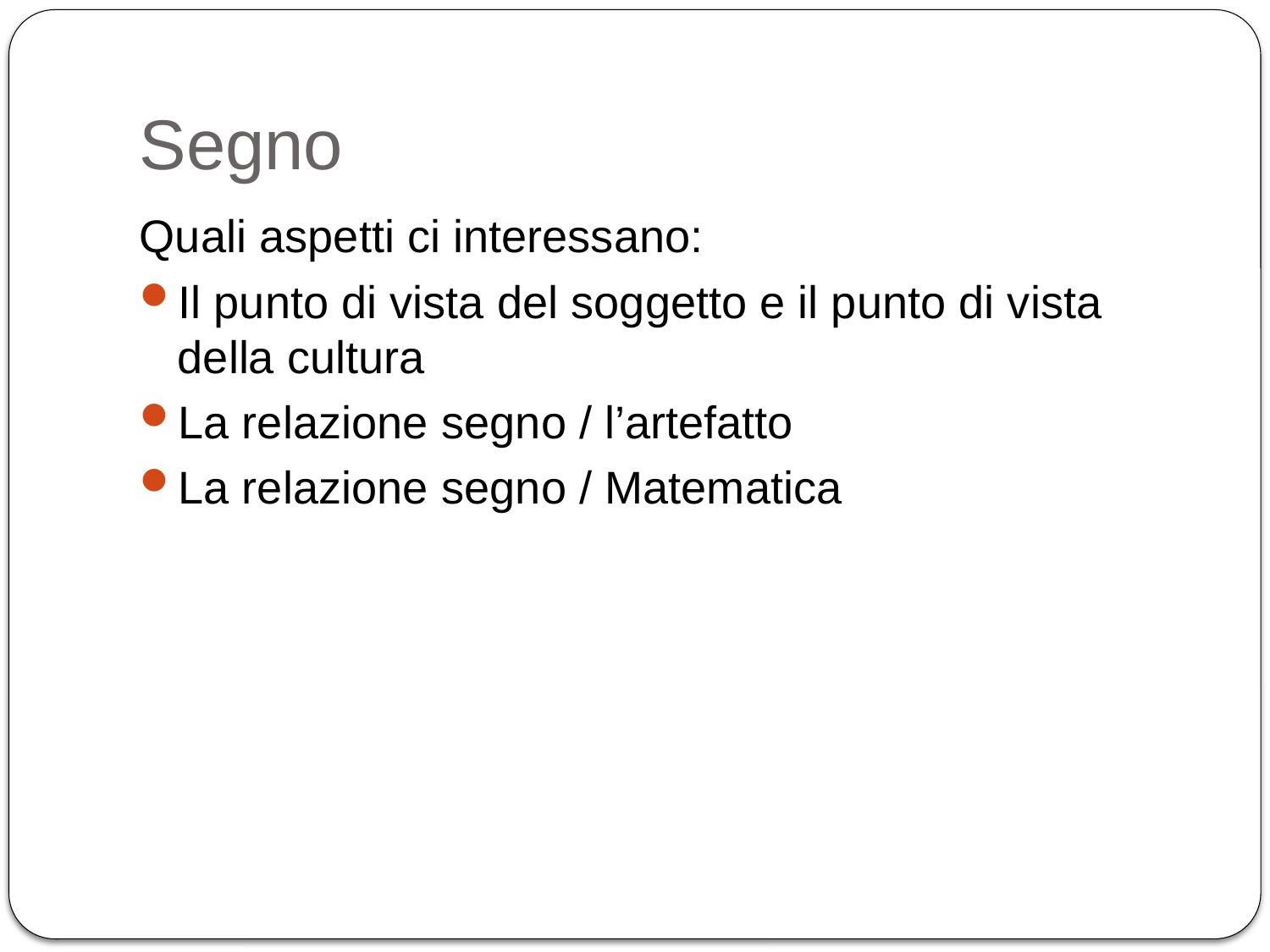

# Segno
Quali aspetti ci interessano:
Il punto di vista del soggetto e il punto di vista della cultura
La relazione segno / l’artefatto
La relazione segno / Matematica